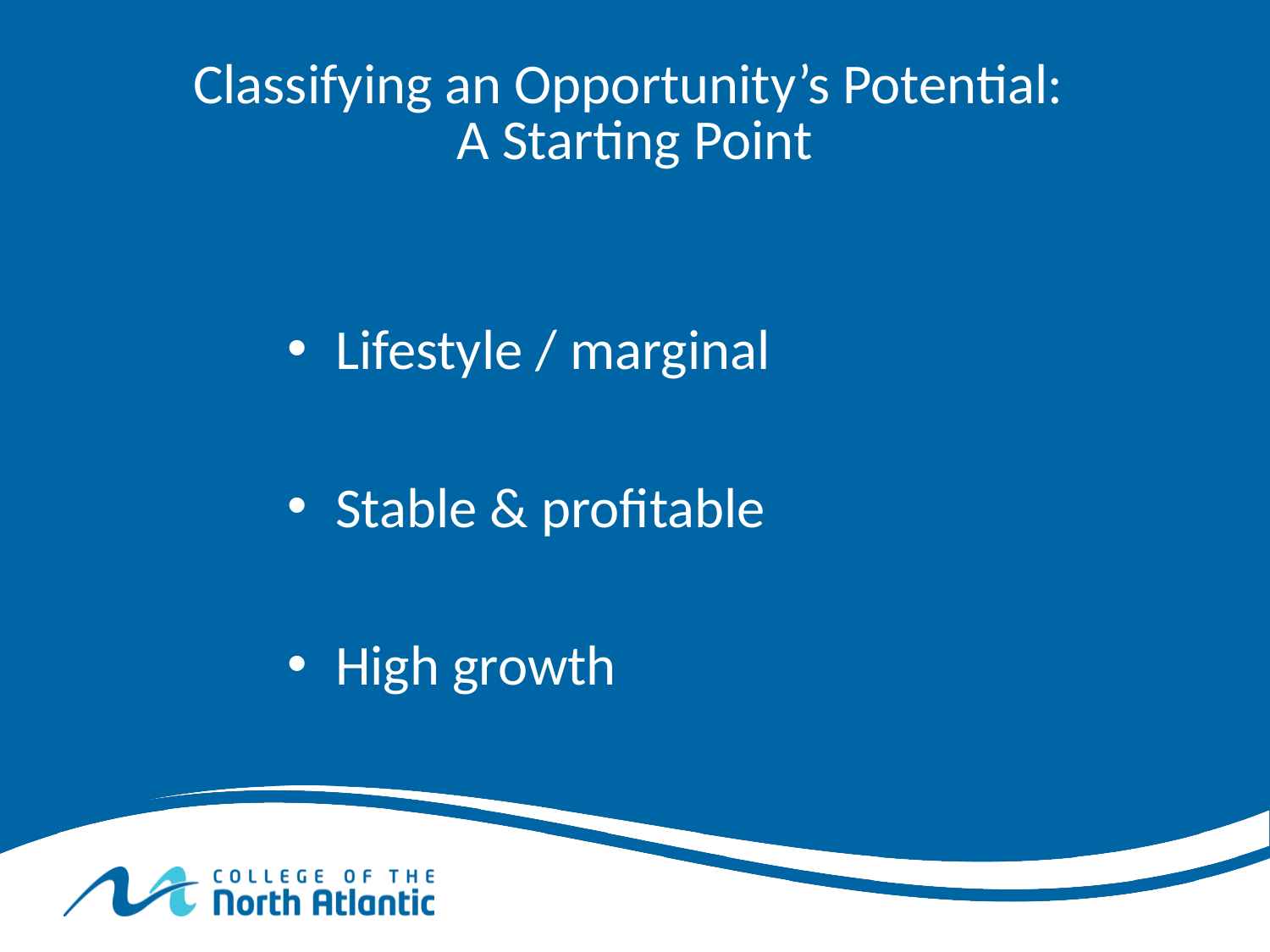

# Classifying an Opportunity’s Potential: A Starting Point
Lifestyle / marginal

Stable & profitable

High growth